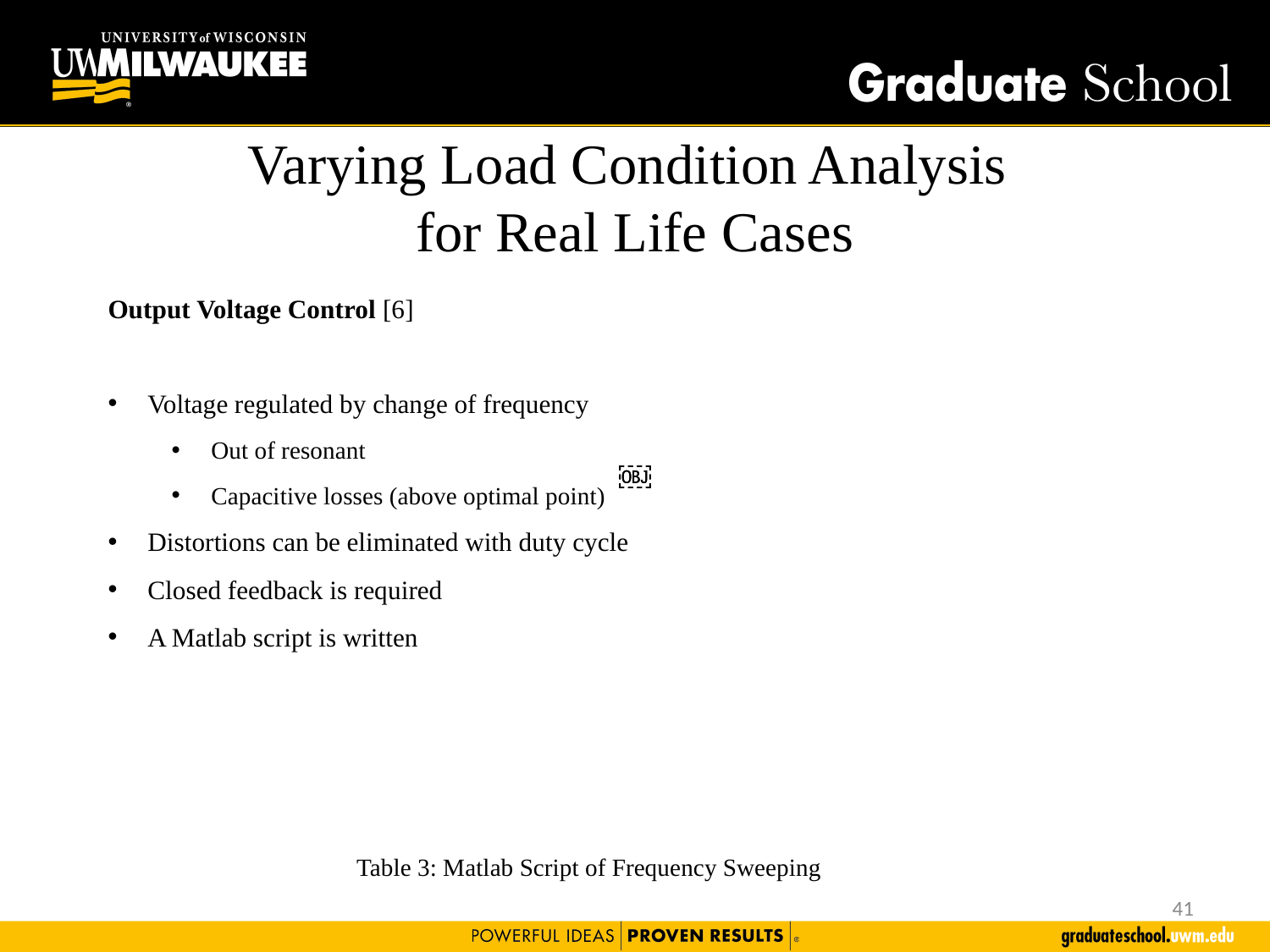

# Varying Load Condition Analysis for Real Life Cases
Output Voltage Control [6]

Voltage regulated by change of frequency
Out of resonant
Capacitive losses (above optimal point)
Distortions can be eliminated with duty cycle
Closed feedback is required
A Matlab script is written

￼
￼
Table 3: Matlab Script of Frequency Sweeping
41